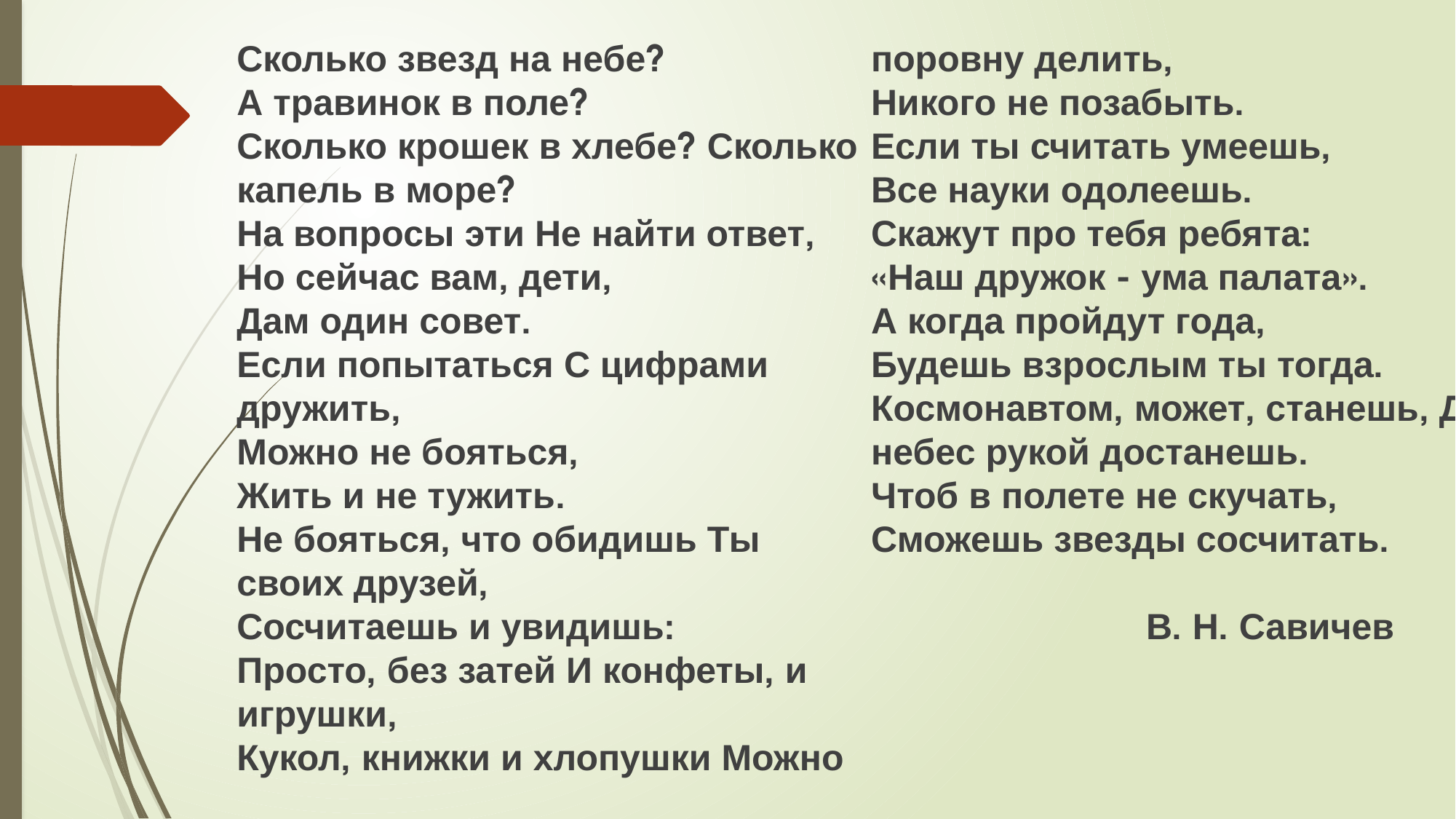

Сколько звезд на небе?
А травинок в поле?
Сколько крошек в хлебе? Сколько капель в море?
На вопросы эти Не найти ответ,
Но сейчас вам, дети,
Дам один совет.
Если попытаться С цифрами дружить,
Можно не бояться,
Жить и не тужить.
Не бояться, что обидишь Ты своих друзей,
Сосчитаешь и увидишь:
Просто, без затей И конфеты, и игрушки,
Кукол, книжки и хлопушки Можно поровну делить,
Никого не позабыть.
Если ты считать умеешь,
Все науки одолеешь.
Скажут про тебя ребята:
«Наш дружок - ума палата».
А когда пройдут года,
Будешь взрослым ты тогда. Космонавтом, может, станешь, До небес рукой достанешь.
Чтоб в полете не скучать, Сможешь звезды сосчитать.

                           В. Н. Савичев